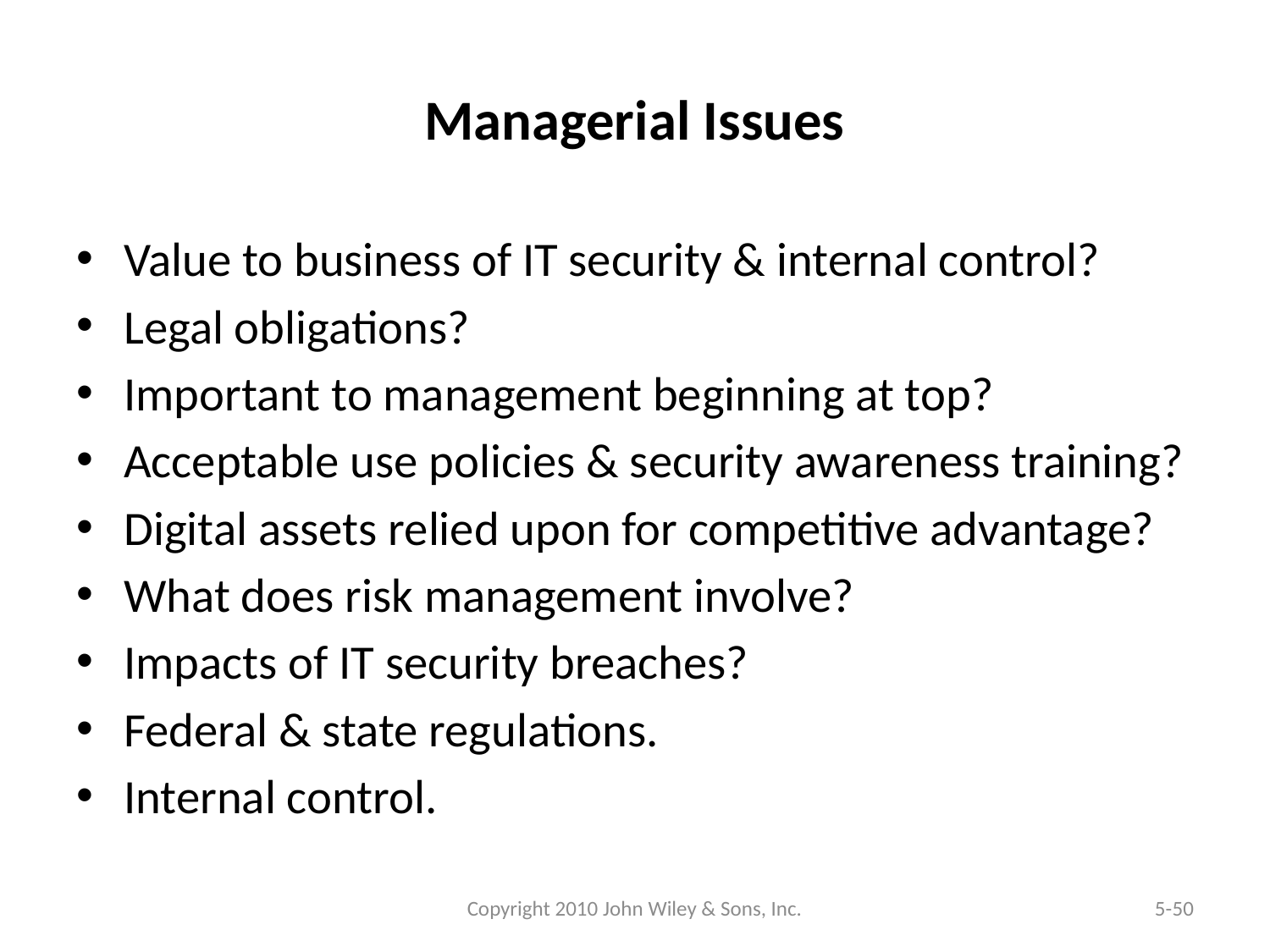

# Managerial Issues
Value to business of IT security & internal control?
Legal obligations?
Important to management beginning at top?
Acceptable use policies & security awareness training?
Digital assets relied upon for competitive advantage?
What does risk management involve?
Impacts of IT security breaches?
Federal & state regulations.
Internal control.
Copyright 2010 John Wiley & Sons, Inc.
5-50